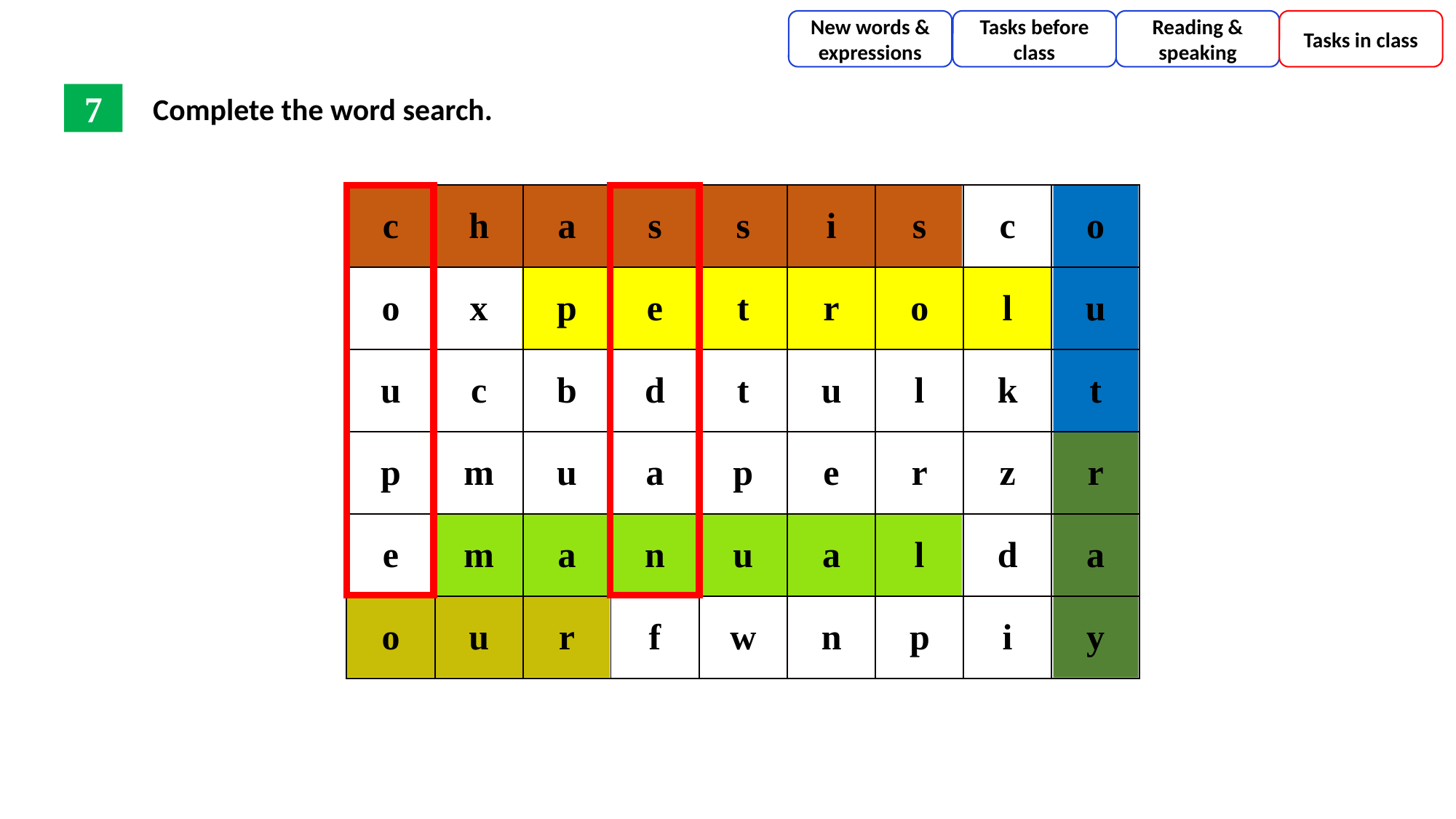

New words & expressions
Tasks before class
Reading & speaking
Tasks in class
Complete the word search.
7

| c | h | a | s | s | i | s | c | o |
| --- | --- | --- | --- | --- | --- | --- | --- | --- |
| o | x | p | e | t | r | o | l | u |
| u | c | b | d | t | u | l | k | t |
| p | m | u | a | p | e | r | z | r |
| e | m | a | n | u | a | l | d | a |
| o | u | r | f | w | n | p | i | y |